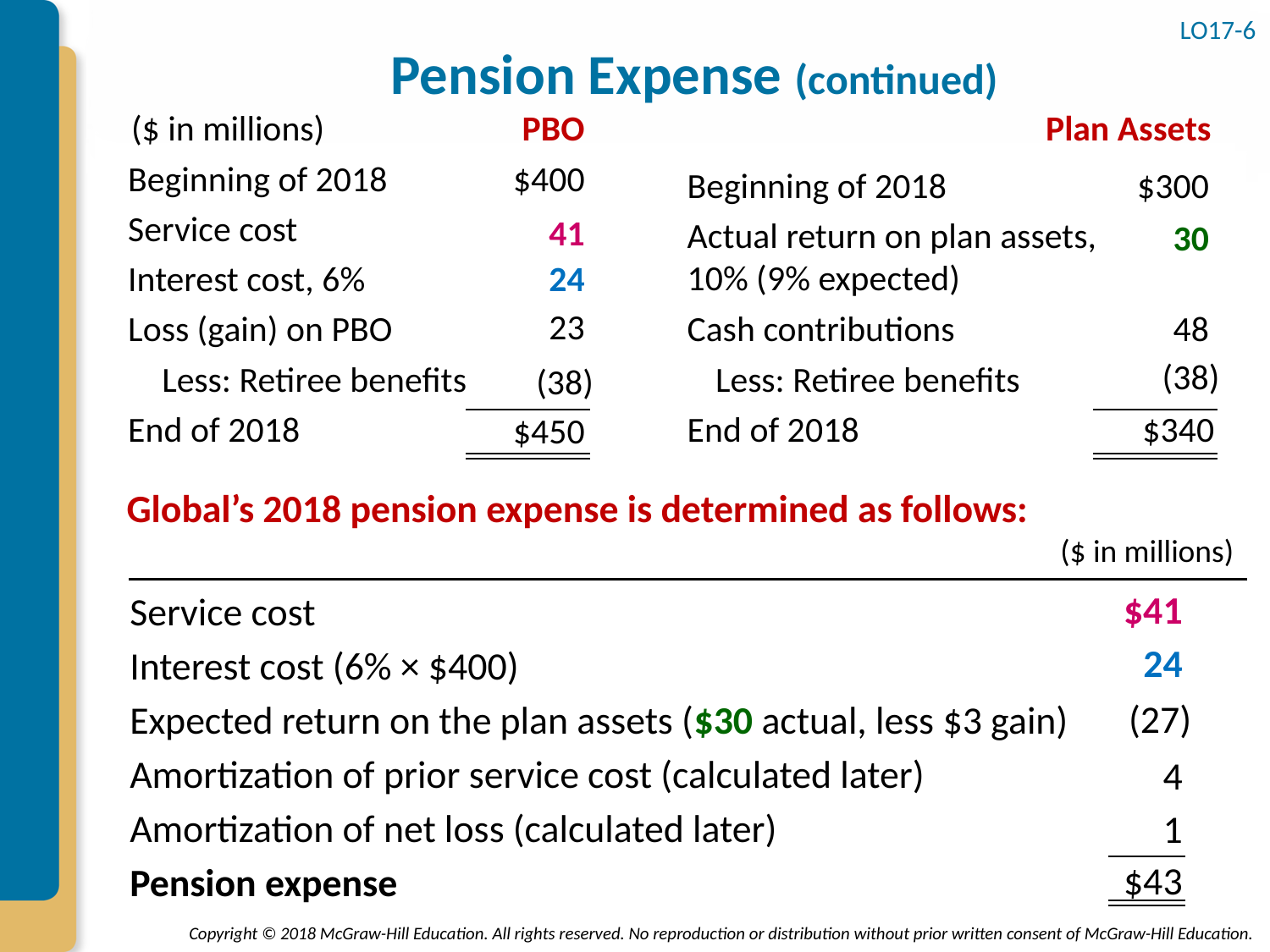

# Pension Expense (continued)
LO17-6
($ in millions)
PBO
Plan Assets
Beginning of 2018
$400
Beginning of 2018
$300
Service cost
41
Actual return on plan assets,
10% (9% expected)
30
24
Interest cost, 6%
23
48
Cash contributions
Loss (gain) on PBO
(38)
Less: Retiree benefits
Less: Retiree benefits
(38)
End of 2018
End of 2018
$340
$450
Global’s 2018 pension expense is determined as follows:
($ in millions)
$41
Service cost
24
Interest cost (6% × $400)
(27)
Expected return on the plan assets ($30 actual, less $3 gain)
Amortization of prior service cost (calculated later)
4
Amortization of net loss (calculated later)
1
$43
Pension expense